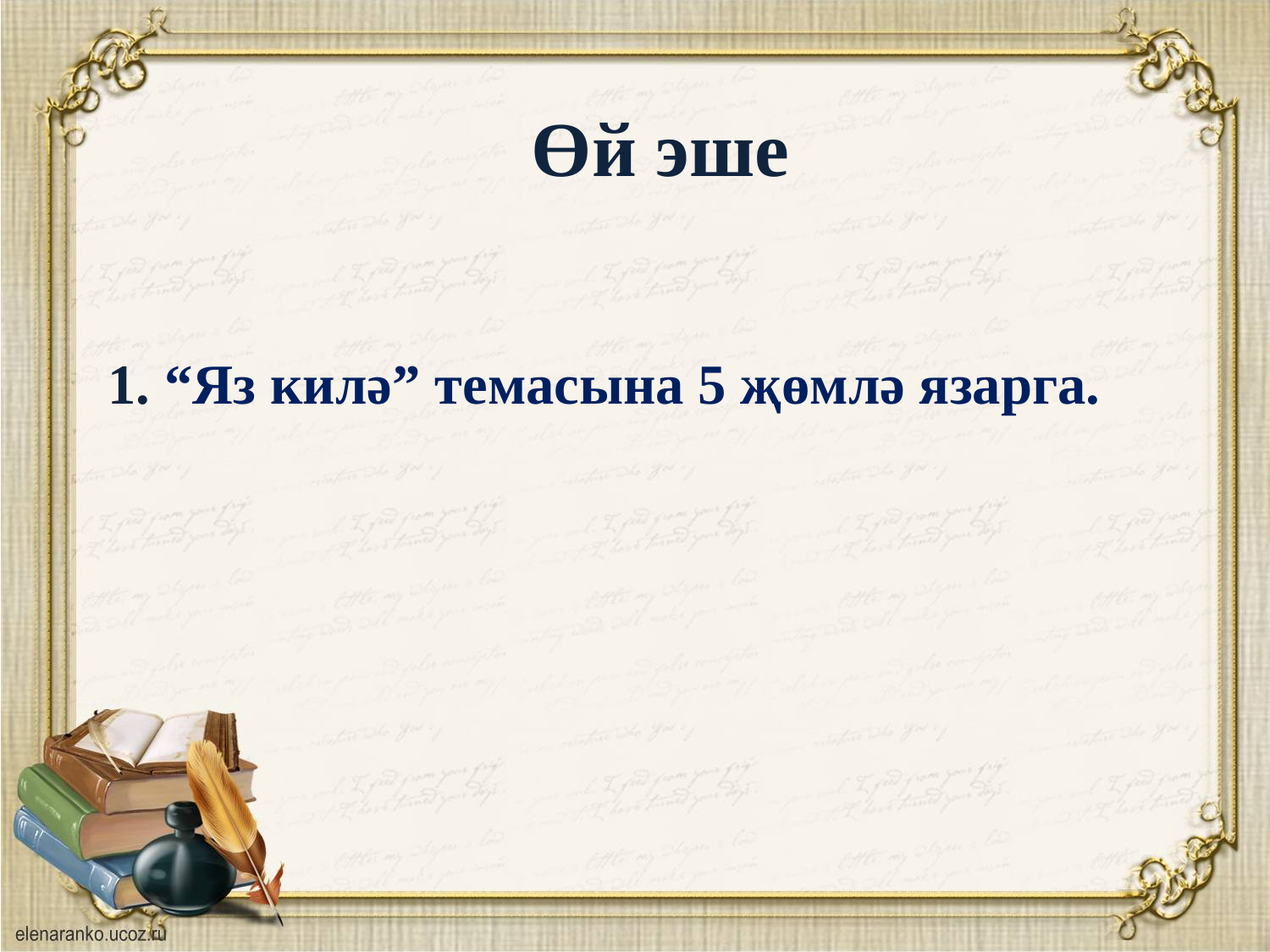

# Өй эше
1. “Яз килә” темасына 5 җөмлә язарга.